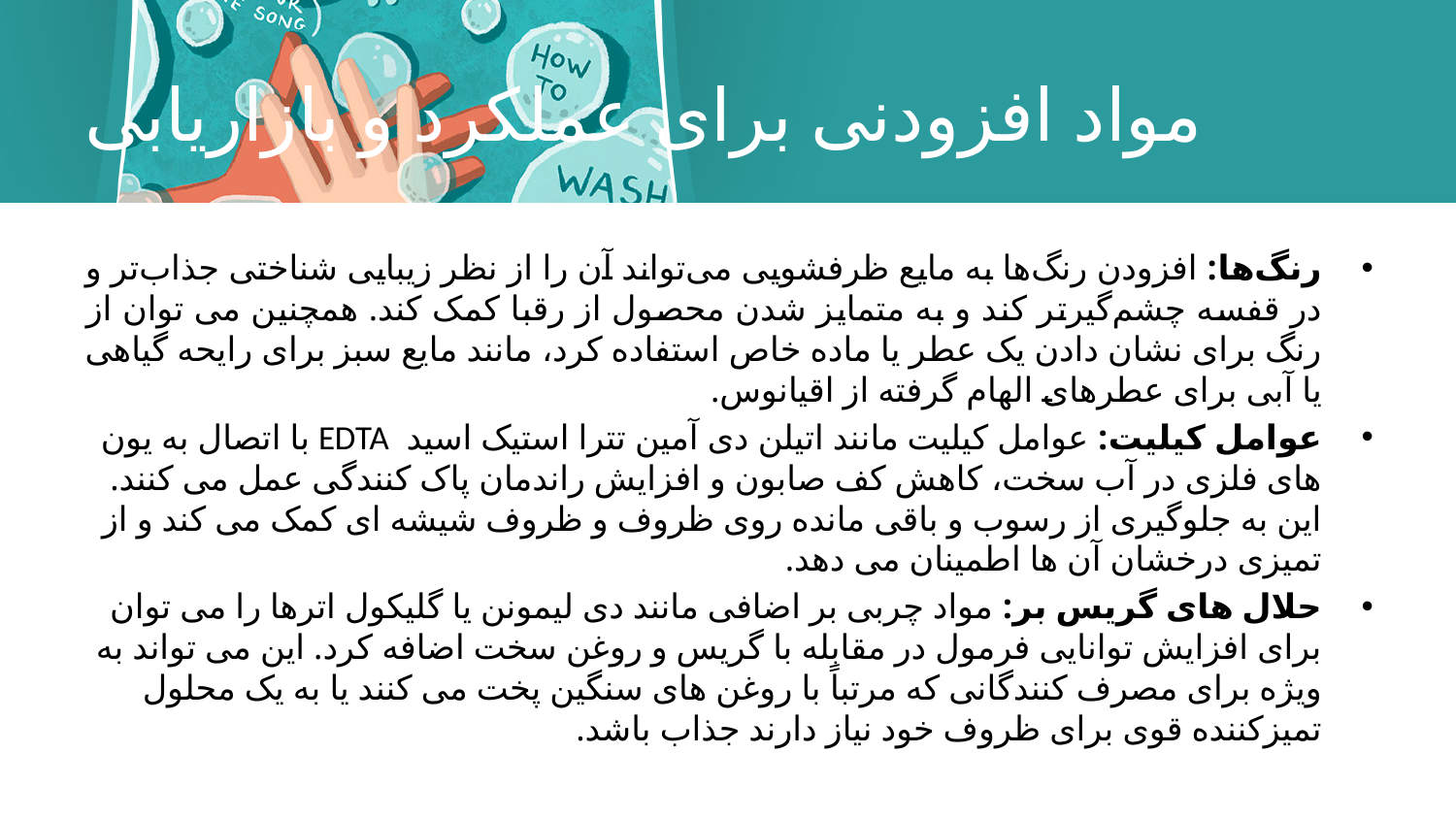

# مواد افزودنی برای عملکرد و بازاریابی
رنگ‌ها: افزودن رنگ‌ها به مایع ظرفشویی می‌تواند آن را از نظر زیبایی شناختی جذاب‌تر و در قفسه چشم‌گیرتر کند و به متمایز شدن محصول از رقبا کمک کند. همچنین می توان از رنگ برای نشان دادن یک عطر یا ماده خاص استفاده کرد، مانند مایع سبز برای رایحه گیاهی یا آبی برای عطرهای الهام گرفته از اقیانوس.
عوامل کیلیت: عوامل کیلیت مانند اتیلن دی آمین تترا استیک اسید  EDTA با اتصال به یون های فلزی در آب سخت، کاهش کف صابون و افزایش راندمان پاک کنندگی عمل می کنند. این به جلوگیری از رسوب و باقی مانده روی ظروف و ظروف شیشه ای کمک می کند و از تمیزی درخشان آن ها اطمینان می دهد.
حلال های گریس بر: مواد چربی بر اضافی مانند دی لیمونن یا گلیکول اترها را می توان برای افزایش توانایی فرمول در مقابله با گریس و روغن سخت اضافه کرد. این می تواند به ویژه برای مصرف کنندگانی که مرتباً با روغن های سنگین پخت می کنند یا به یک محلول تمیزکننده قوی برای ظروف خود نیاز دارند جذاب باشد.